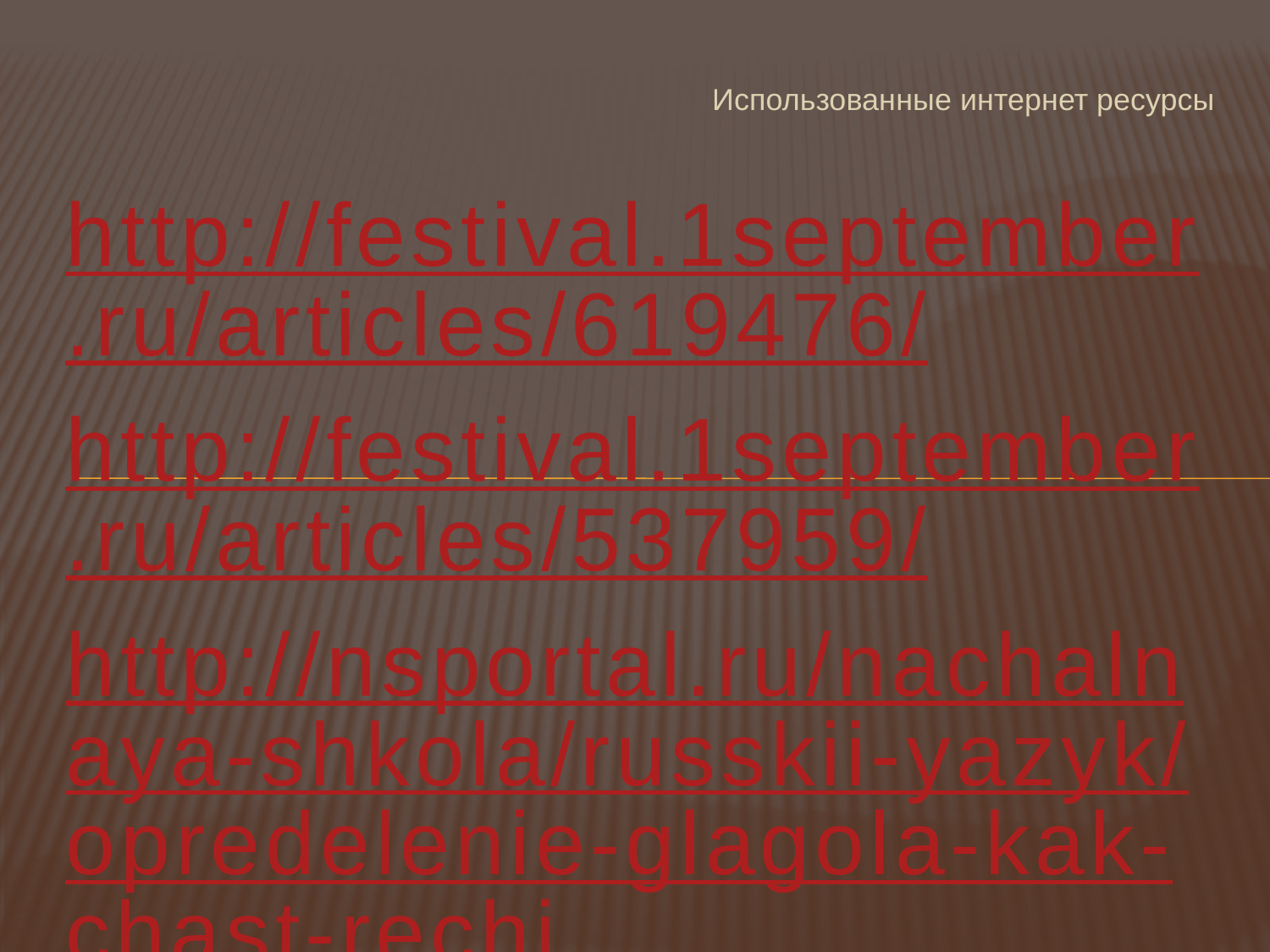

Использованные интернет ресурсы

http://festival.1september.ru/articles/619476/
http://festival.1september.ru/articles/537959/
http://nsportal.ru/nachalnaya-shkola/russkii-yazyk/opredelenie-glagola-kak-chast-rechi
http://www.forumchata.ru/poems/51-zapominalki-po-russkomu-jazyku/918-glagol.html
http://prezentacii.com/po_russkomu_yaziku/6391-prezentaciya-o-glagole.html

#